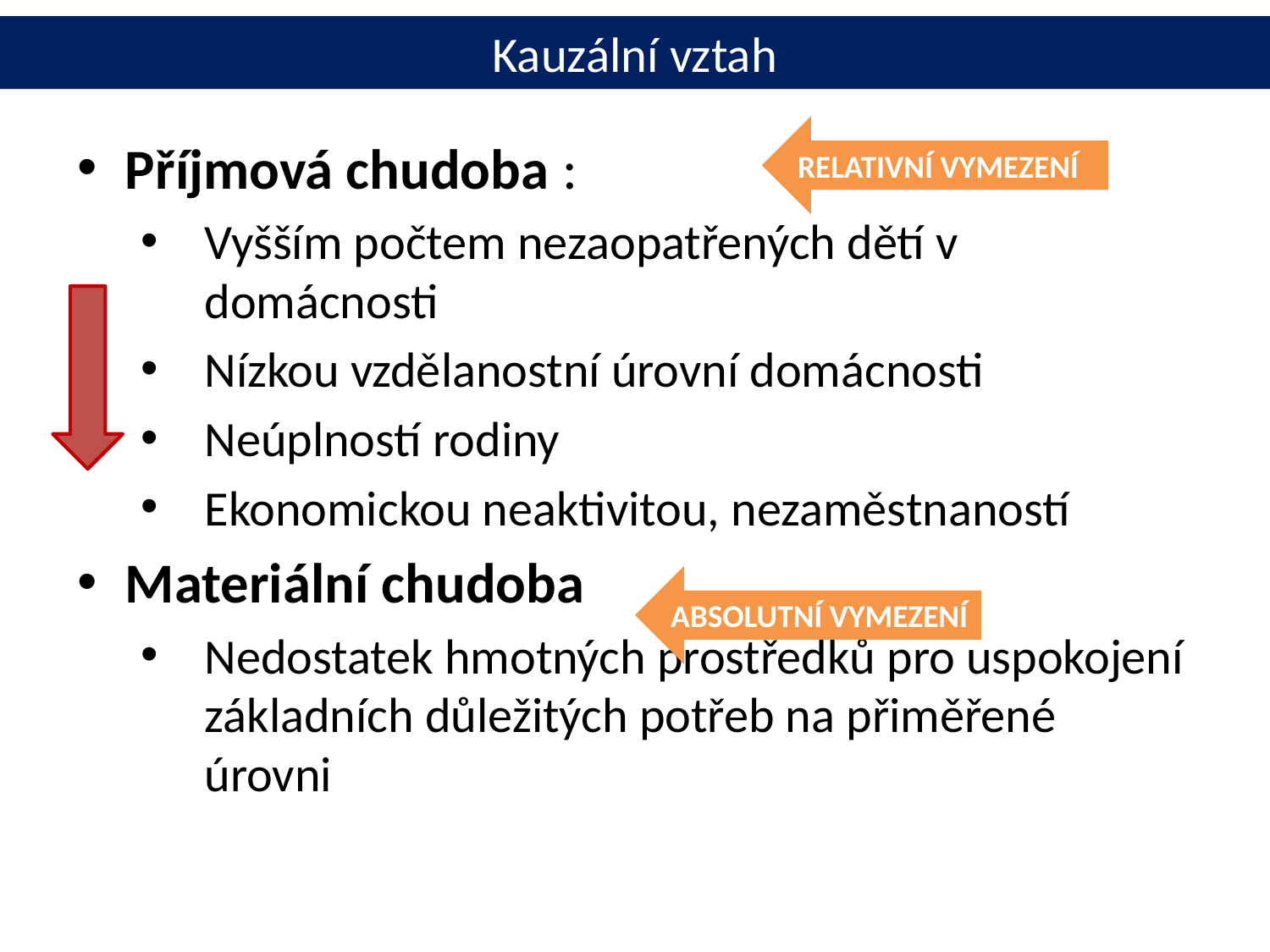

# Kauzální vztah
RELATIVNÍ VYMEZENÍ
Příjmová chudoba :
Vyšším počtem nezaopatřených dětí v domácnosti
Nízkou vzdělanostní úrovní domácnosti
Neúplností rodiny
Ekonomickou neaktivitou, nezaměstnaností
Materiální chudoba
Nedostatek hmotných prostředků pro uspokojení základních důležitých potřeb na přiměřené úrovni

ABSOLUTNÍ VYMEZENÍ